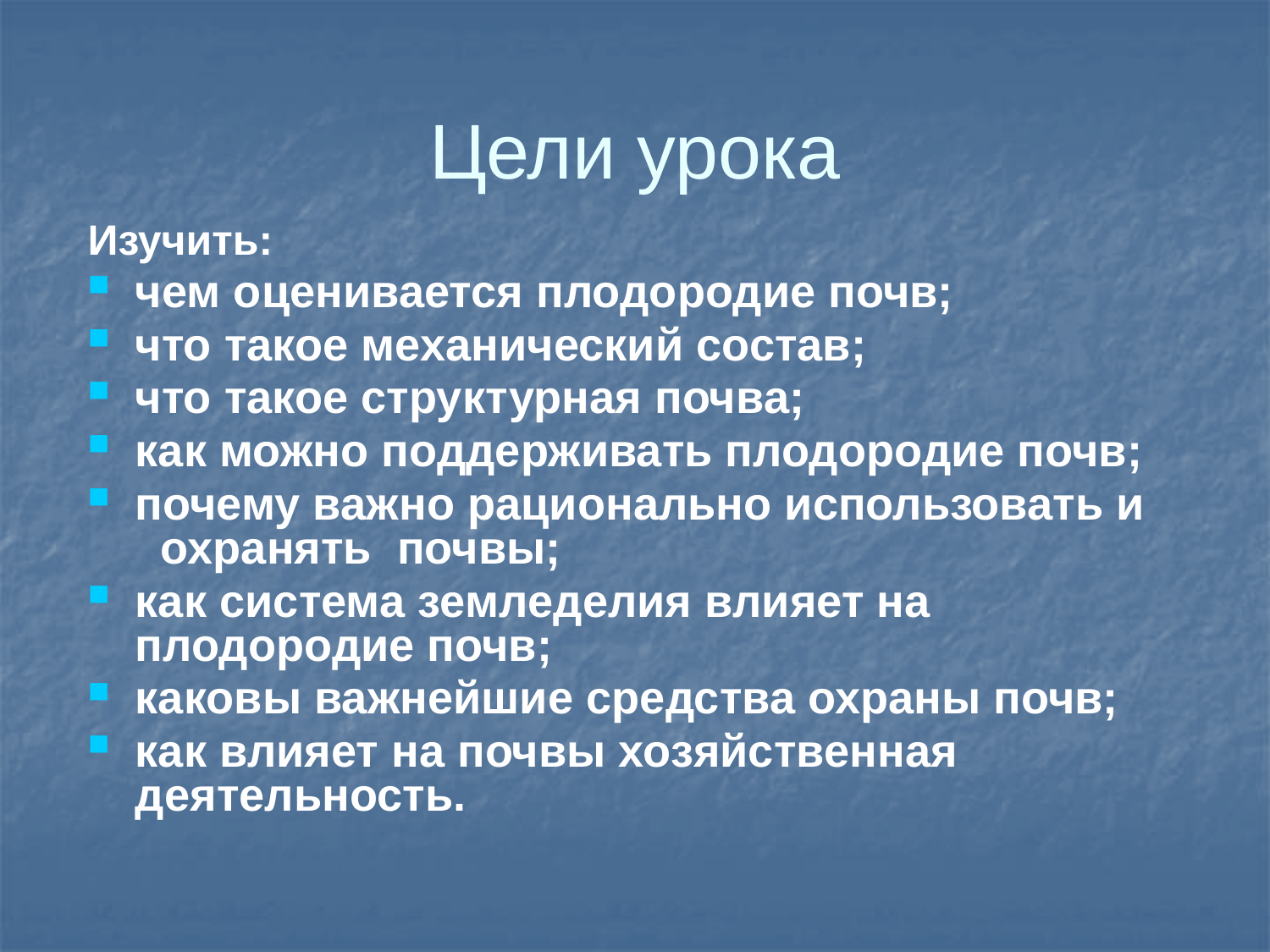

# Цели урока
Изучить:
чем оценивается плодородие почв;
что такое механический состав;
что такое структурная почва;
как можно поддерживать плодородие почв;
почему важно рационально использовать и       охранять  почвы;
как система земледелия влияет на плодородие почв;
каковы важнейшие средства охраны почв;
как влияет на почвы хозяйственная деятельность.